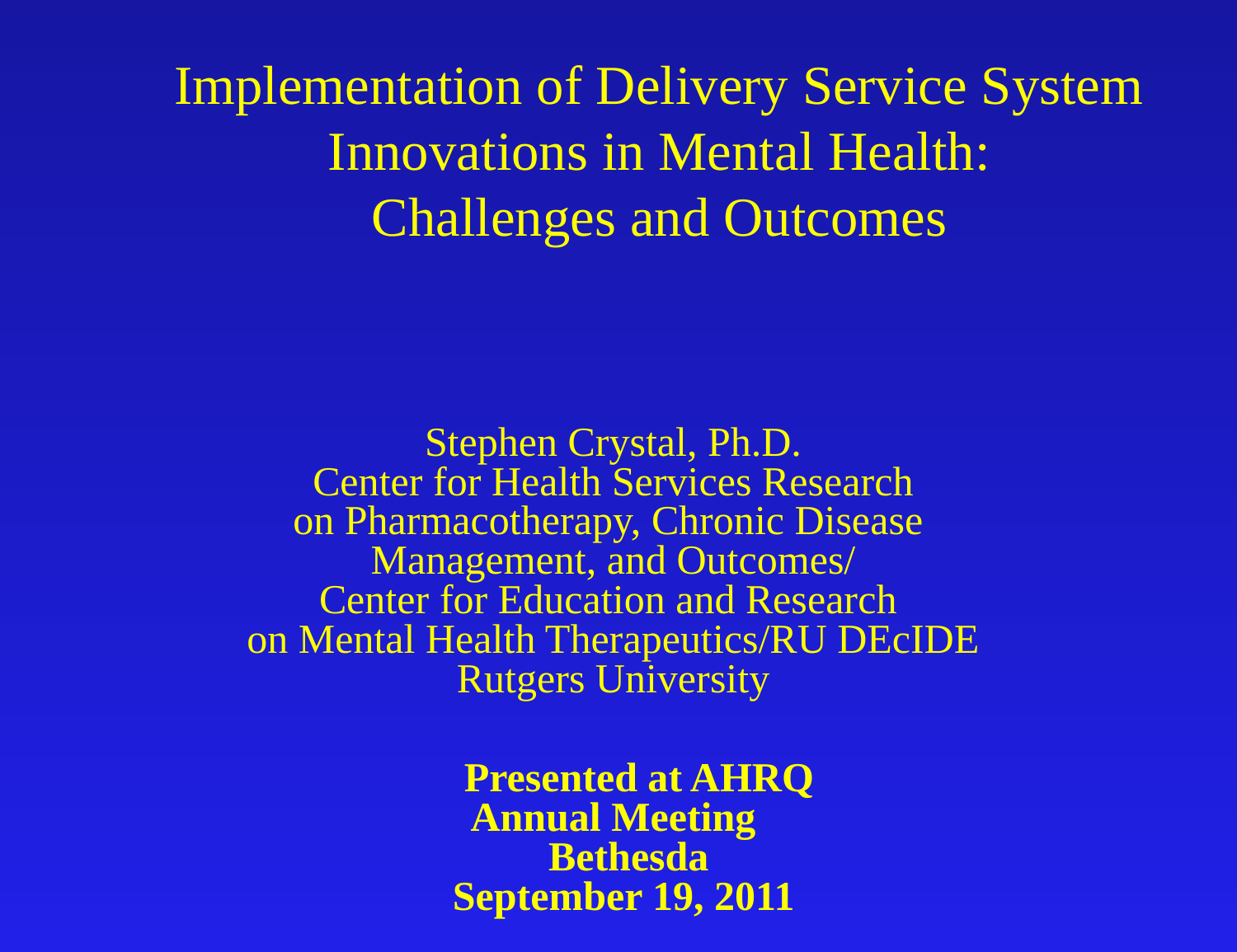

Stephen Crystal, Ph.D.
Center for Health Services Research
on Pharmacotherapy, Chronic Disease
Management, and Outcomes/
Center for Education and Research
on Mental Health Therapeutics/RU DEcIDE
Rutgers University

     Presented at AHRQ
Annual Meeting
   Bethesda
  September 19, 2011
# Implementation of Delivery Service System Innovations in Mental Health: Challenges and Outcomes